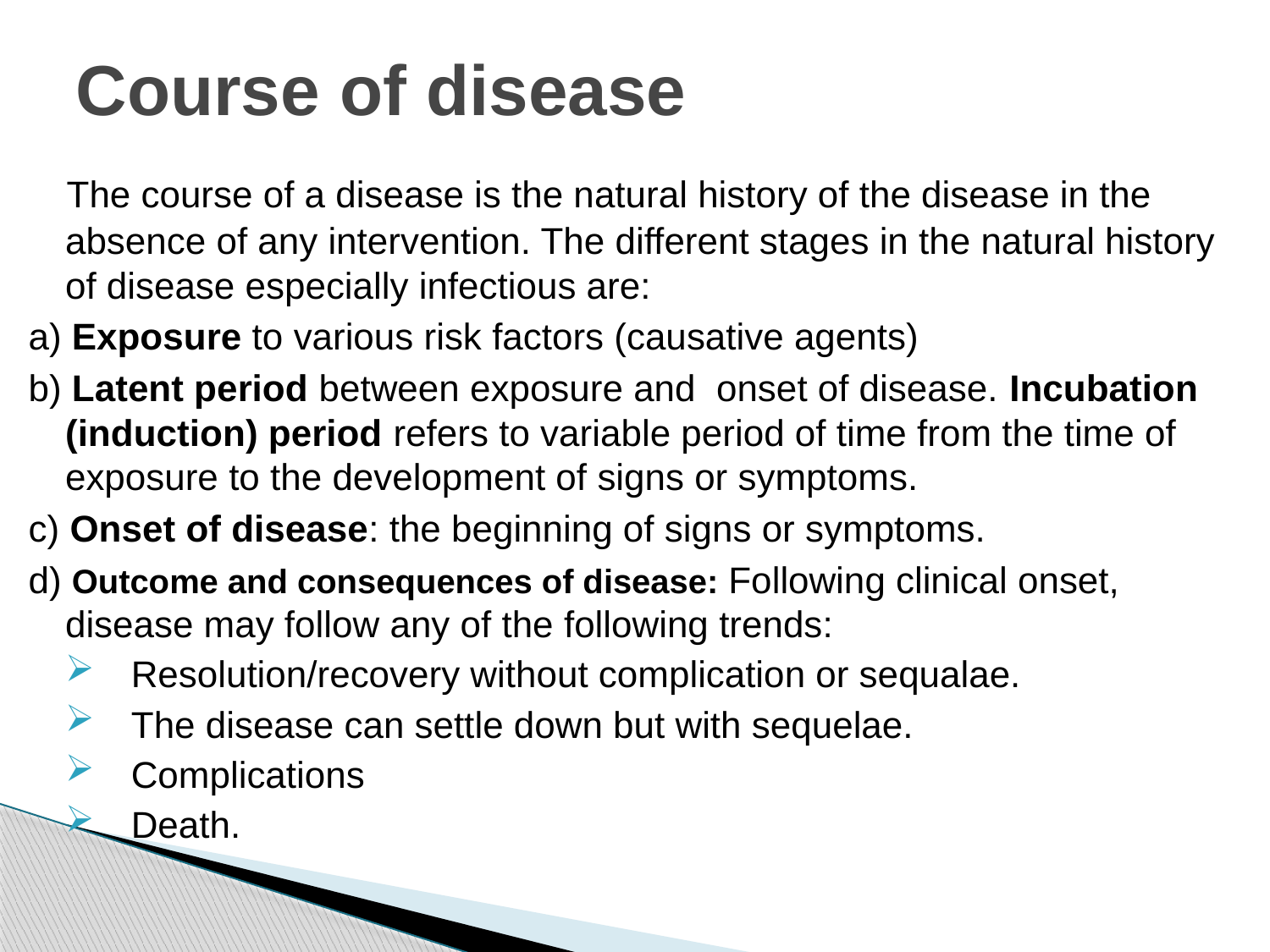

# Course of disease
   The course of a disease is the natural history of the disease in the absence of any intervention. The different stages in the natural history of disease especially infectious are:
a) Exposure to various risk factors (causative agents)
b) Latent period between exposure and  onset of disease. Incubation (induction) period refers to variable period of time from the time of exposure to the development of signs or symptoms.
c) Onset of disease: the beginning of signs or symptoms.
d) Outcome and consequences of disease: Following clinical onset, disease may follow any of the following trends:
Resolution/recovery without complication or sequalae.
The disease can settle down but with sequelae.
Complications
Death.